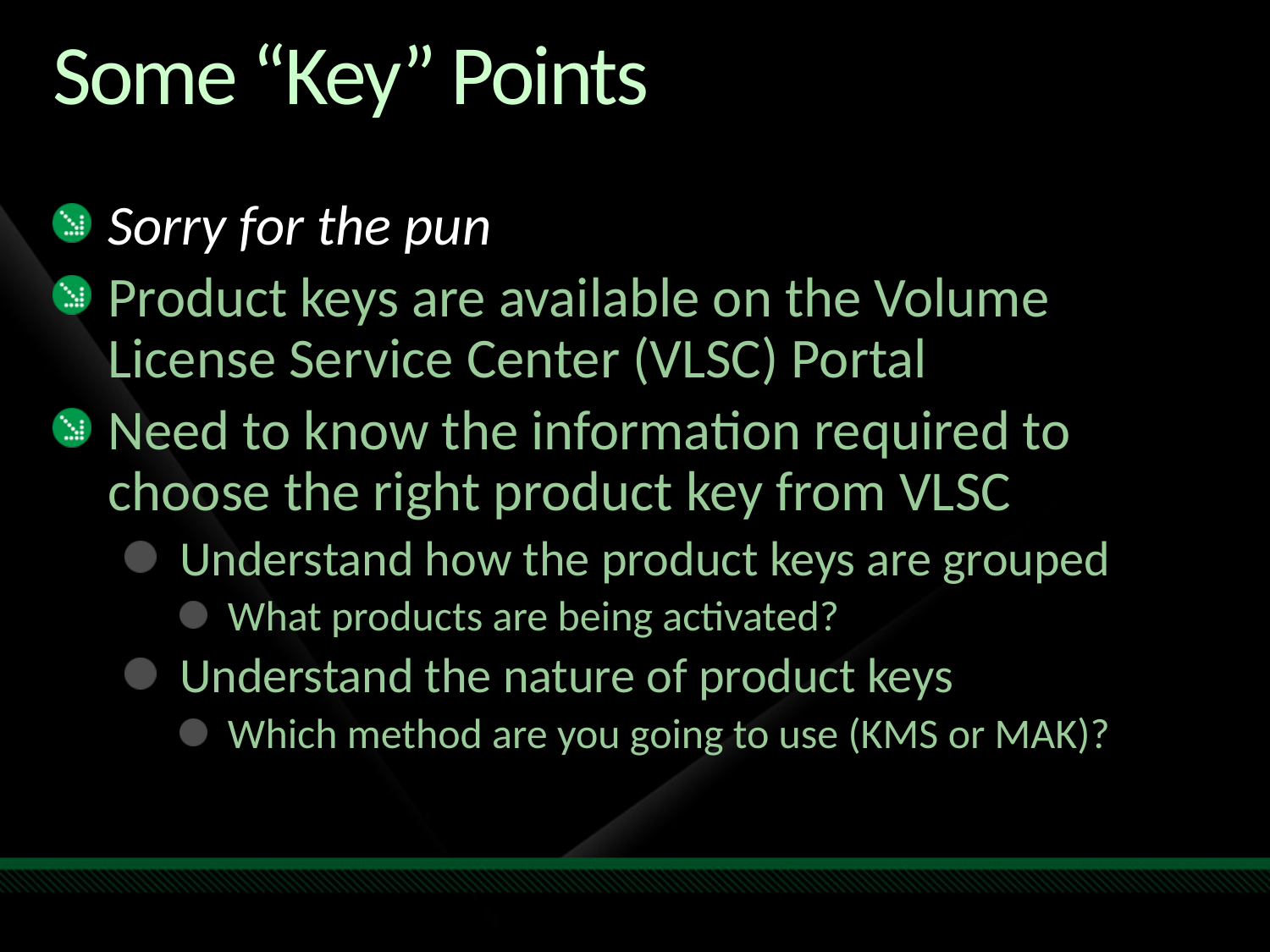

# Some “Key” Points
Sorry for the pun
Product keys are available on the Volume License Service Center (VLSC) Portal
Need to know the information required to choose the right product key from VLSC
Understand how the product keys are grouped
What products are being activated?
Understand the nature of product keys
Which method are you going to use (KMS or MAK)?